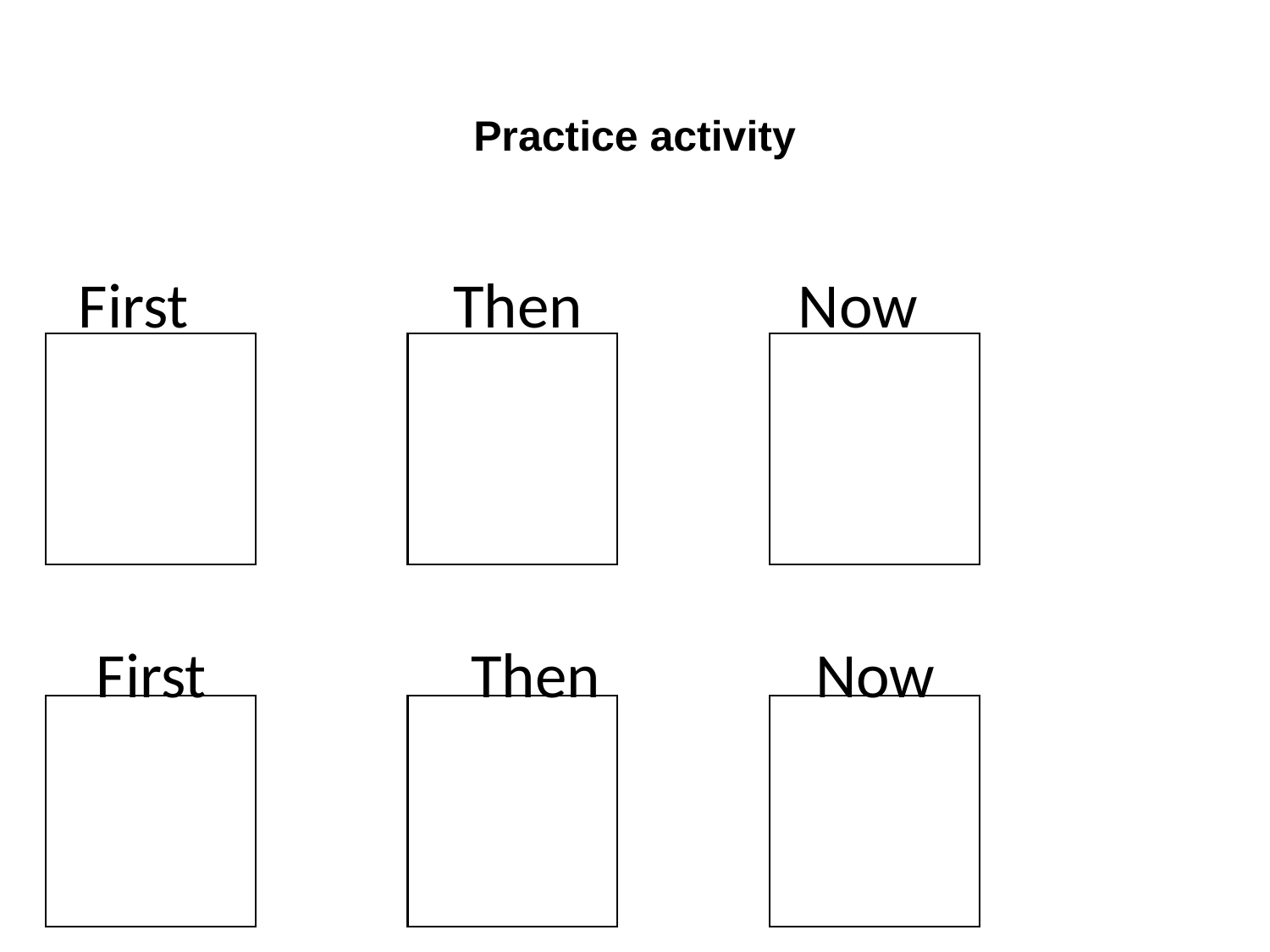

Practice activity
First
Then
Now

First
Then
Now